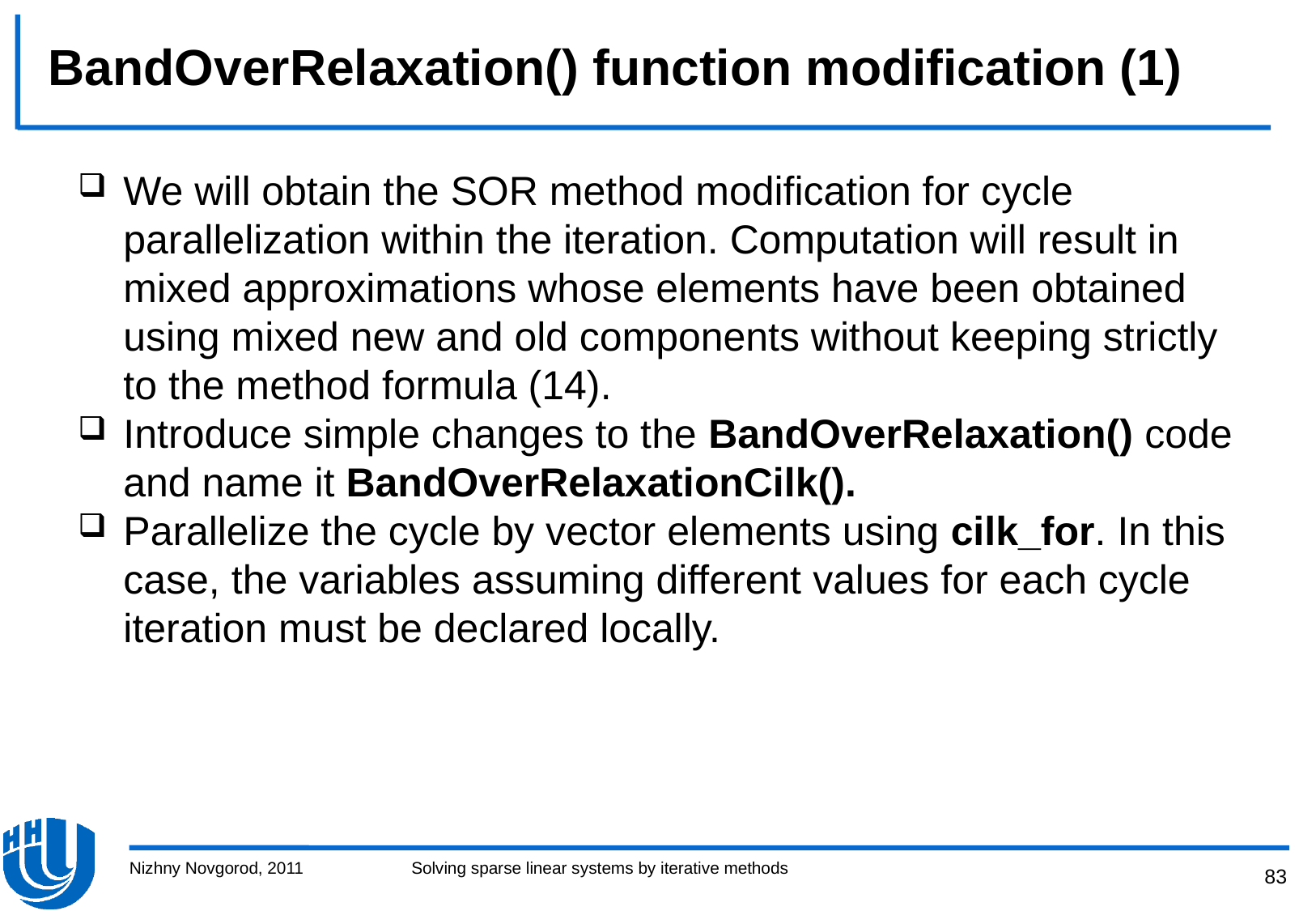

# BandOverRelaxation() function modification (1)
We will obtain the SOR method modification for cycle parallelization within the iteration. Computation will result in mixed approximations whose elements have been obtained using mixed new and old components without keeping strictly to the method formula (14).
Introduce simple changes to the BandOverRelaxation() code and name it BandOverRelaxationCilk().
Parallelize the cycle by vector elements using cilk_for. In this case, the variables assuming different values for each cycle iteration must be declared locally.
Nizhny Novgorod, 2011
Solving sparse linear systems by iterative methods